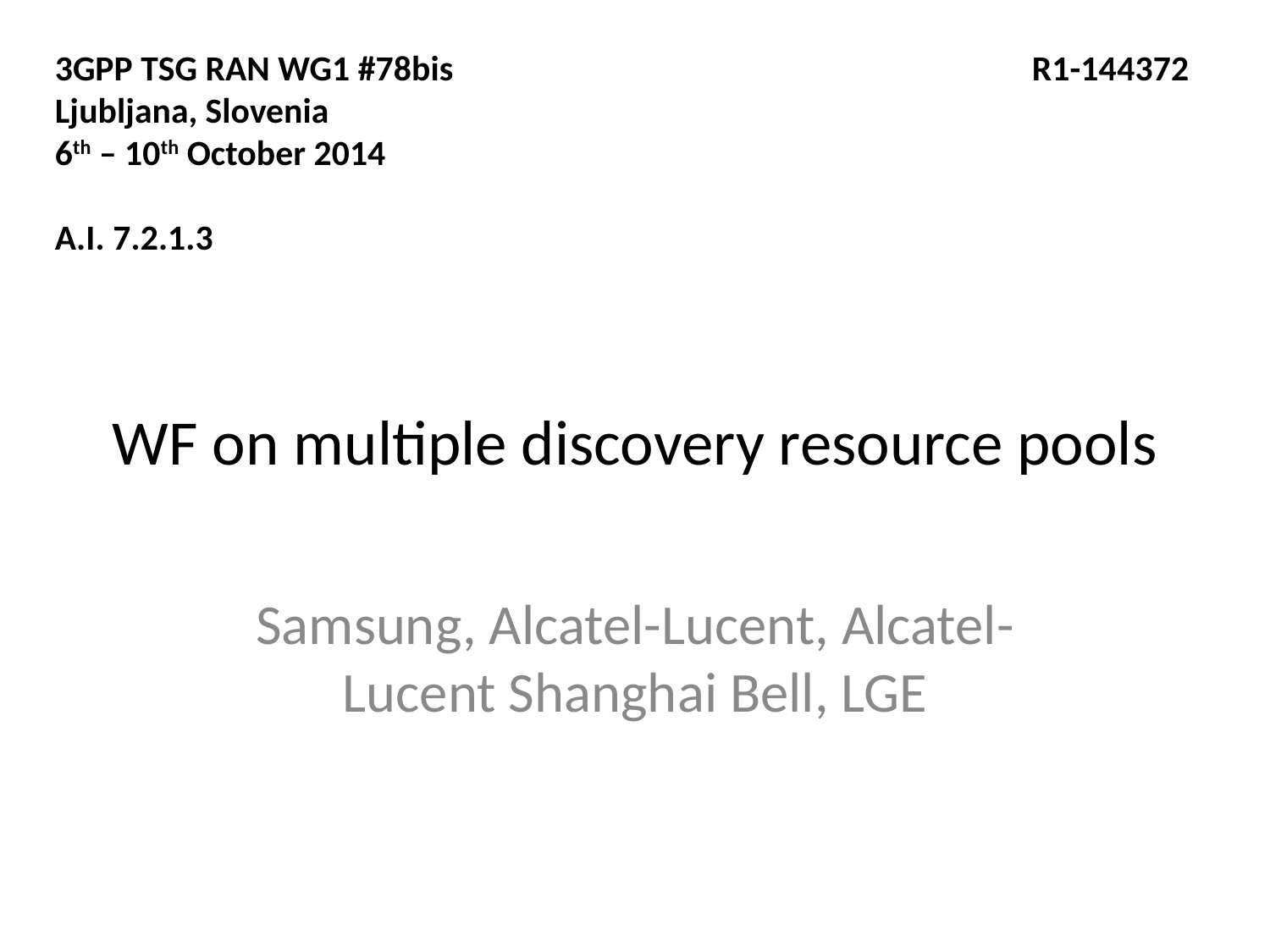

3GPP TSG RAN WG1 #78bis			        	           R1-144372
Ljubljana, Slovenia
6th – 10th October 2014

A.I. 7.2.1.3
# WF on multiple discovery resource pools
Samsung, Alcatel-Lucent, Alcatel-Lucent Shanghai Bell, LGE